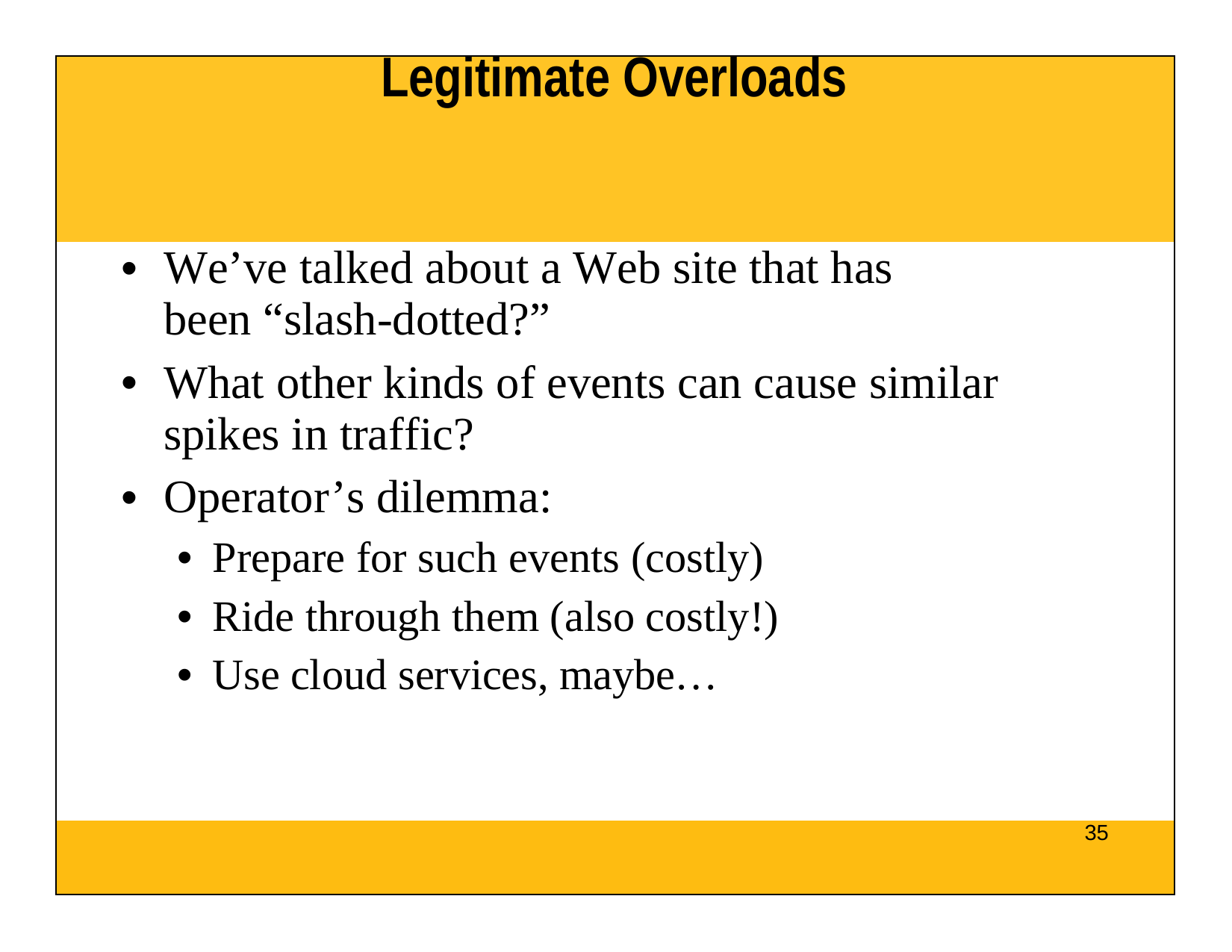

| Legitimate Overloads |
| --- |
| We’ve talked about a Web site that has been “slash-dotted?” What other kinds of events can cause similar spikes in traffic? Operator’s dilemma: Prepare for such events (costly) Ride through them (also costly!) Use cloud services, maybe… |
| 35 |